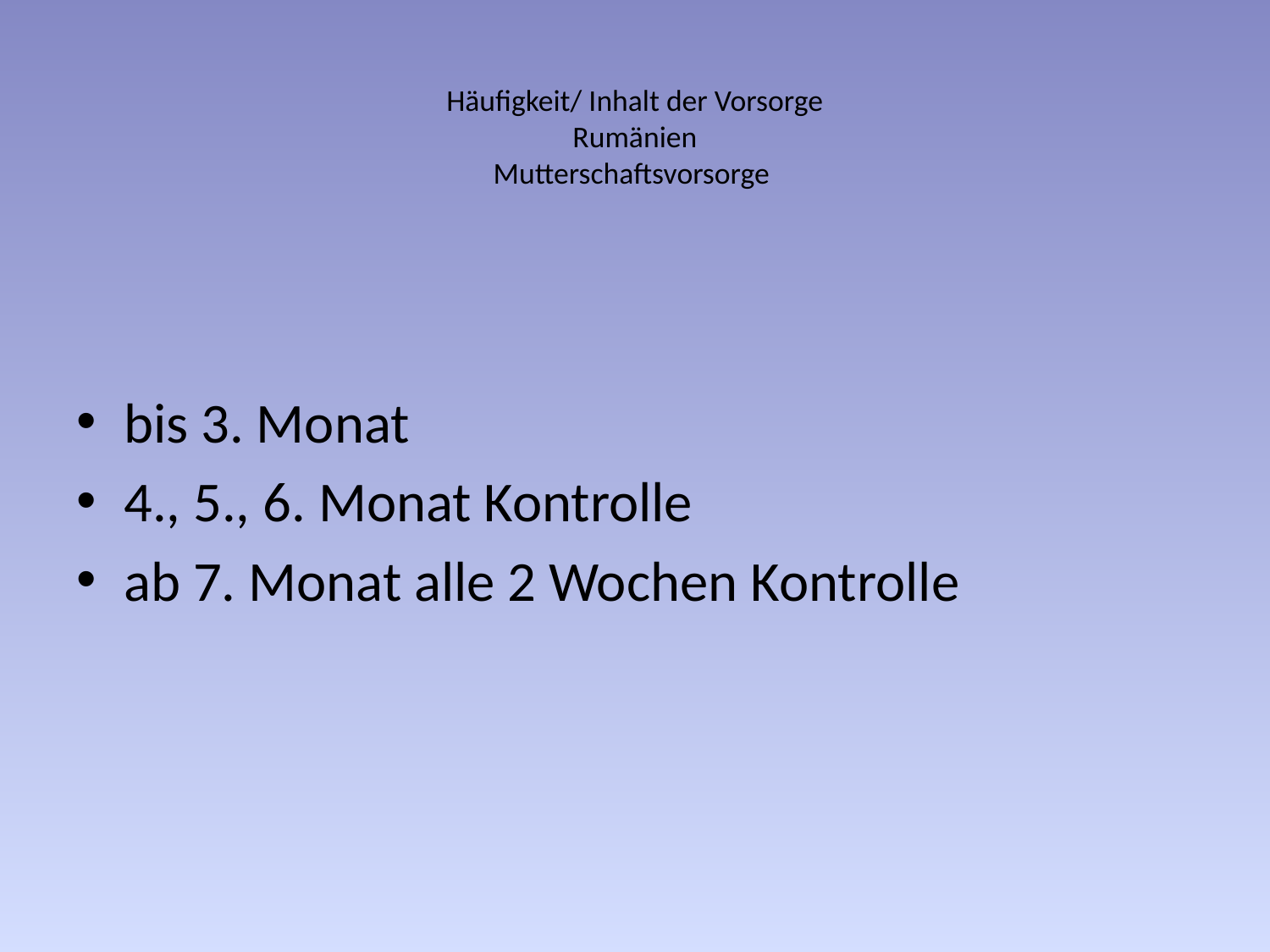

# Häufigkeit/ Inhalt der Vorsorge Rumänien Mutterschaftsvorsorge

bis 3. Monat
4., 5., 6. Monat Kontrolle
ab 7. Monat alle 2 Wochen Kontrolle